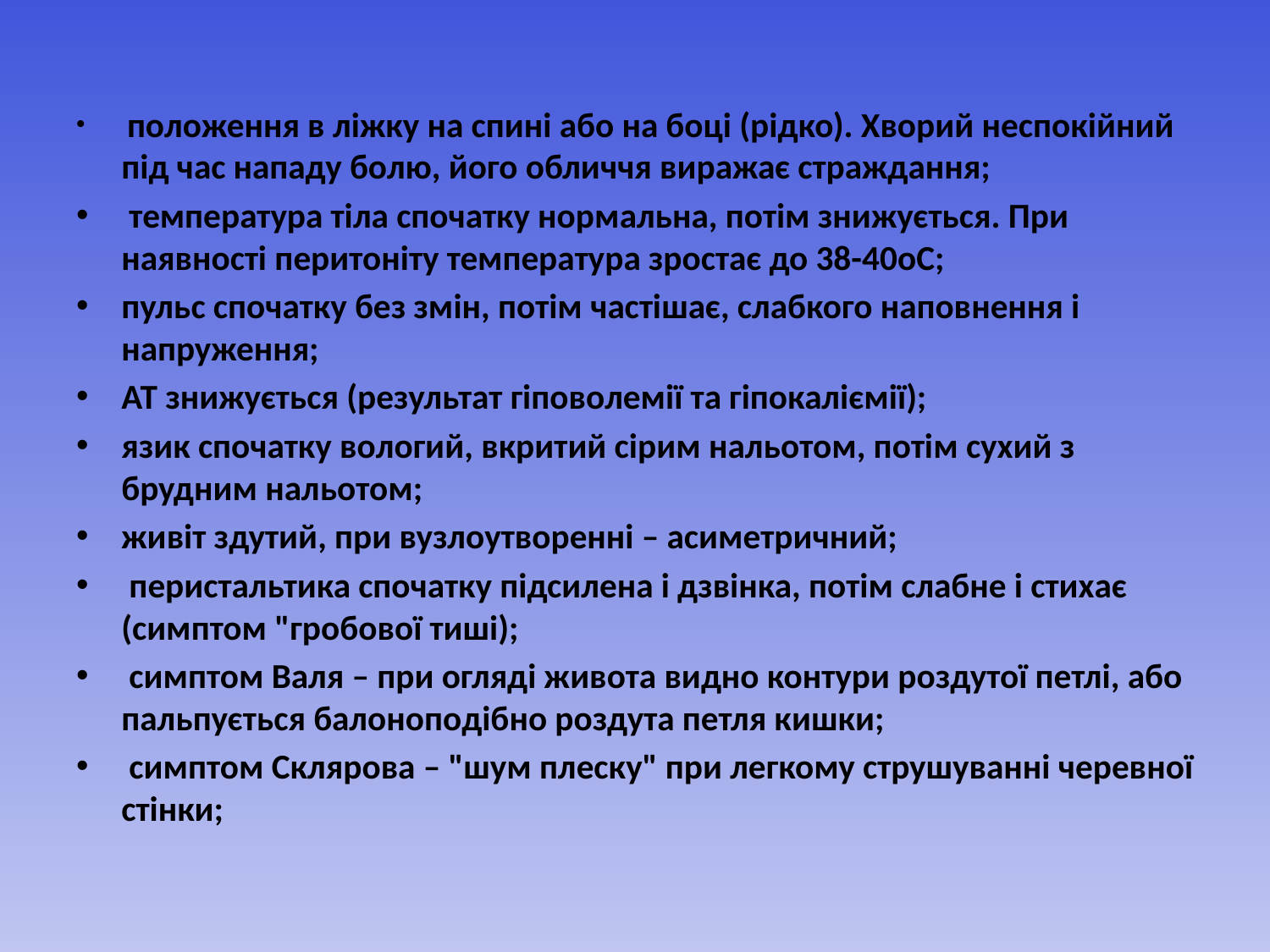

#
 положення в ліжку на спині або на боці (рідко). Хворий неспокійний під час нападу болю, його обличчя виражає страждання;
 температура тіла спочатку нормальна, потім знижується. При наявності перитоніту температура зростає до 38-40оС;
пульс спочатку без змін, потім частішає, слабкого наповнення і напруження;
АТ знижується (результат гіповолемії та гіпокаліємії);
язик спочатку вологий, вкритий сірим нальотом, потім сухий з брудним нальотом;
живіт здутий, при вузлоутворенні – асиметричний;
 перистальтика спочатку підсилена і дзвінка, потім слабне і стихає (симптом "гробової тиші);
 симптом Валя – при огляді живота видно контури роздутої петлі, або пальпується балоноподібно роздута петля кишки;
 симптом Склярова – "шум плеску" при легкому струшуванні черевної стінки;